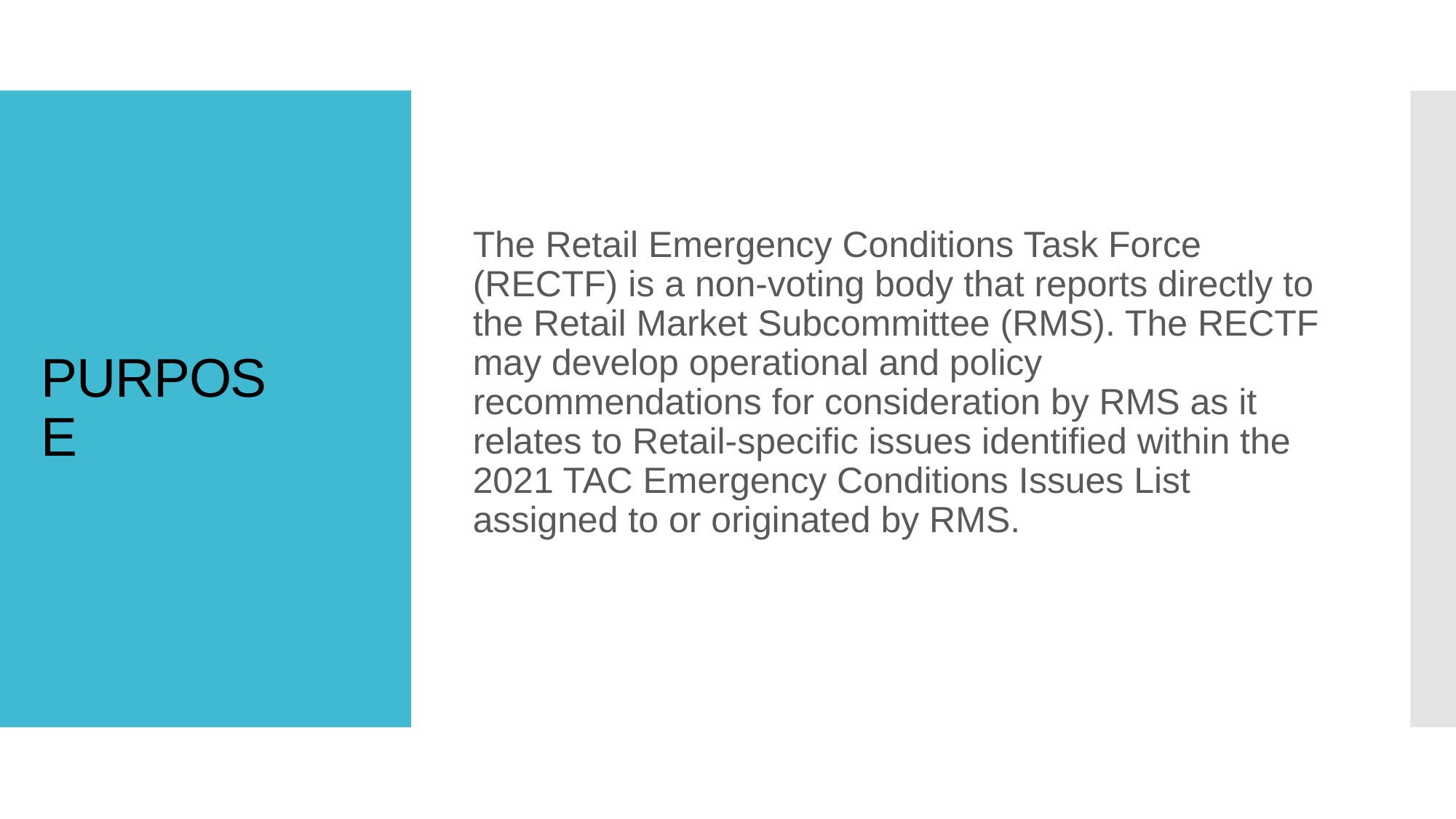

The Retail Emergency Conditions Task Force (RECTF) is a non-voting body that reports directly to the Retail Market Subcommittee (RMS). The RECTF may develop operational and policy recommendations for consideration by RMS as it relates to Retail-specific issues identified within the 2021 TAC Emergency Conditions Issues List assigned to or originated by RMS.

# PURPOSE